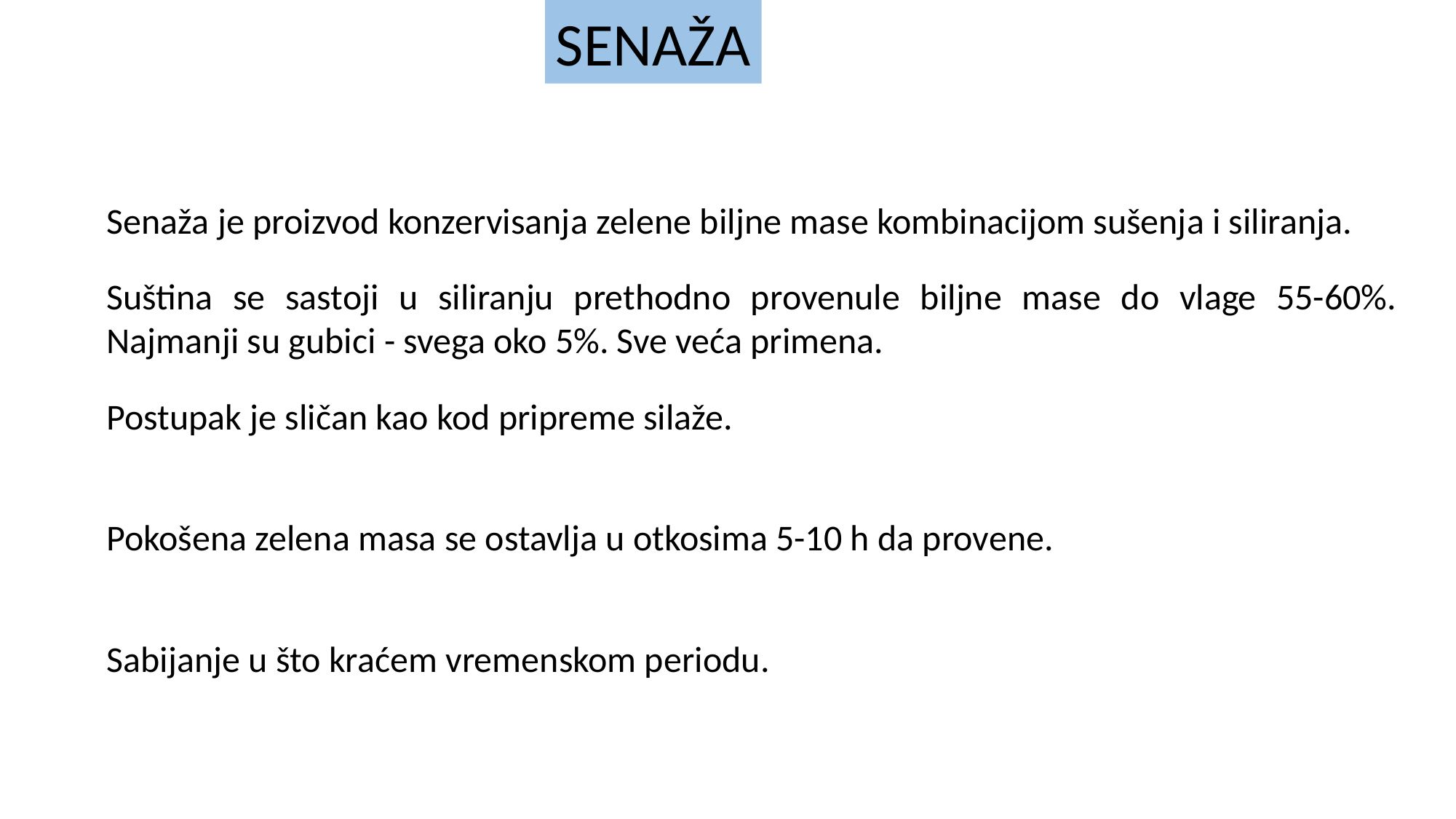

SENAŽA
Senaža je proizvod konzervisanja zelene biljne mase kombinacijom sušenja i siliranja.
Suština se sastoji u siliranju prethodno provenule biljne mase do vlage 55-60%. Najmanji su gubici - svega oko 5%. Sve veća primena.
Postupak je sličan kao kod pripreme silaže.
Pokošena zelena masa se ostavlja u otkosima 5-10 h da provene.
Sabijanje u što kraćem vremenskom periodu.